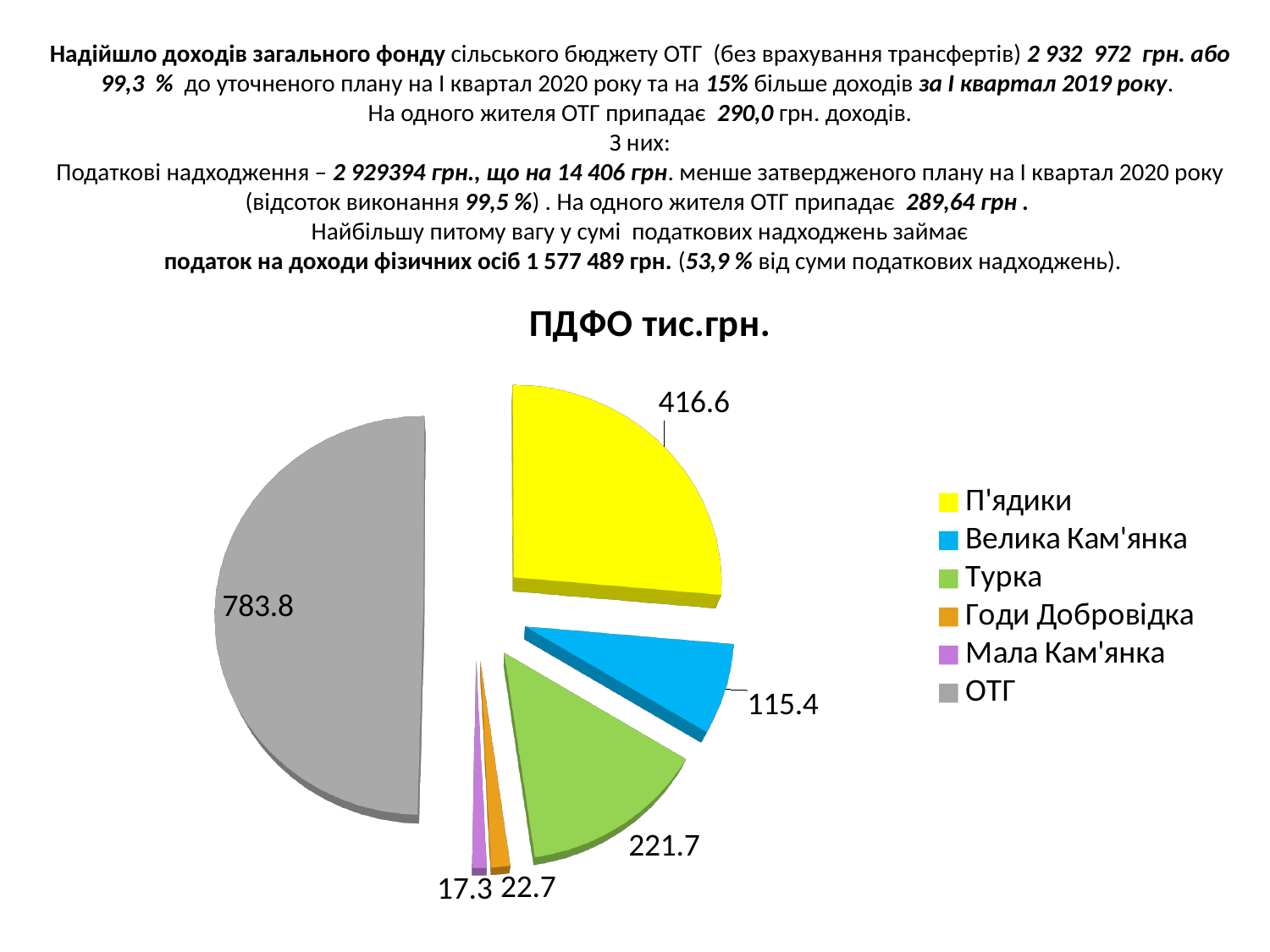

# Надійшло доходів загального фонду сільського бюджету ОТГ  (без врахування трансфертів) 2 932  972  грн. або 99,3  %  до уточненого плану на І квартал 2020 року та на 15% більше доходів за І квартал 2019 року. На одного жителя ОТГ припадає  290,0 грн. доходів. З них: Податкові надходження – 2 929394 грн., що на 14 406 грн. менше затвердженого плану на І квартал 2020 року (відсоток виконання 99,5 %) . На одного жителя ОТГ припадає  289,64 грн . Найбільшу питому вагу у сумі  податкових надходжень займає податок на доходи фізичних осіб 1 577 489 грн. (53,9 % від суми податкових надходжень).

[unsupported chart]